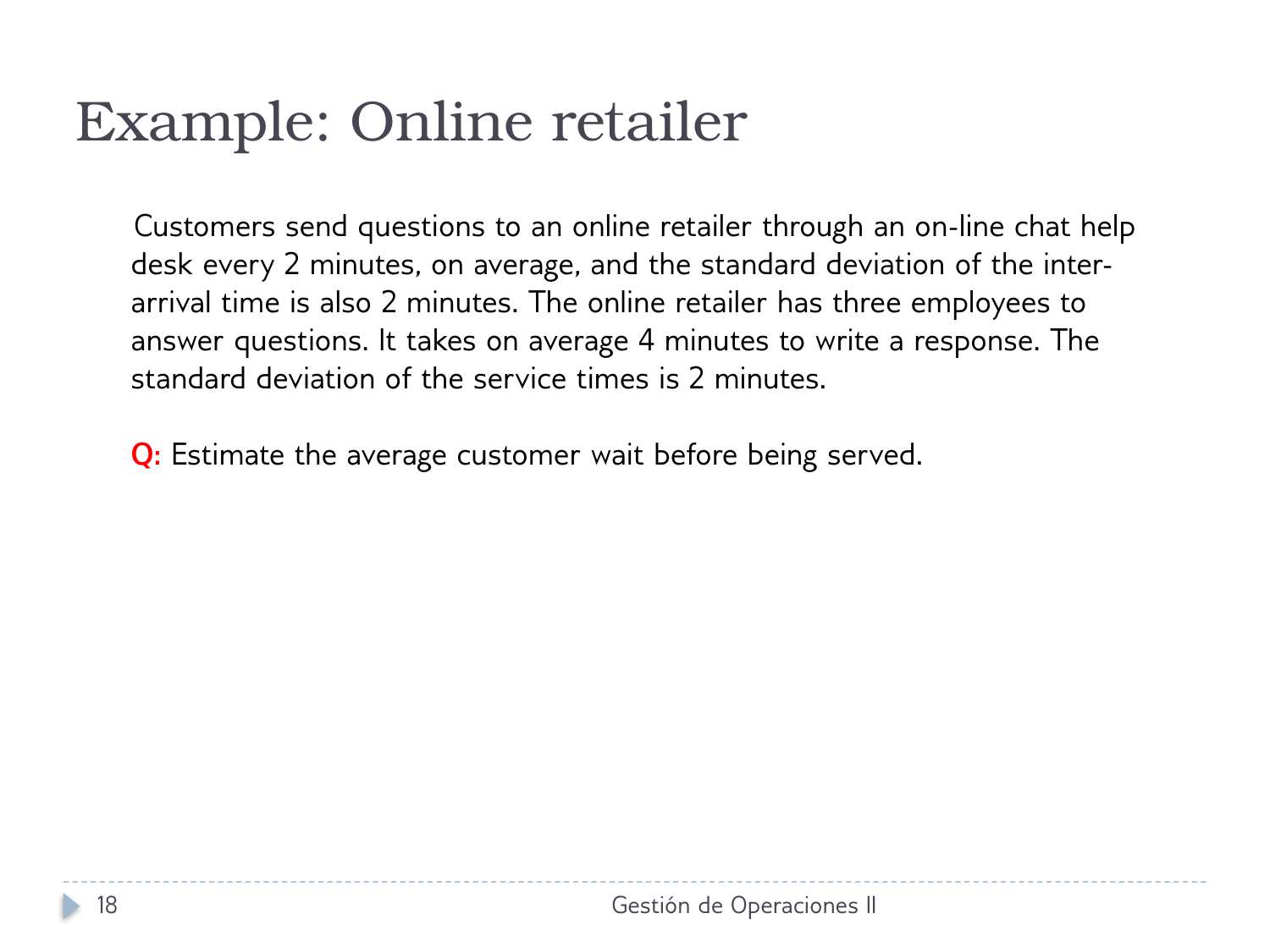

Example: Online retailer
       Customers send questions to an online retailer through an on-line chat help desk every 2 minutes, on average, and the standard deviation of the inter-arrival time is also 2 minutes. The online retailer has three employees to answer questions. It takes on average 4 minutes to write a response. The standard deviation of the service times is 2 minutes.

	Q: Estimate the average customer wait before being served.

18
Gestión de Operaciones II